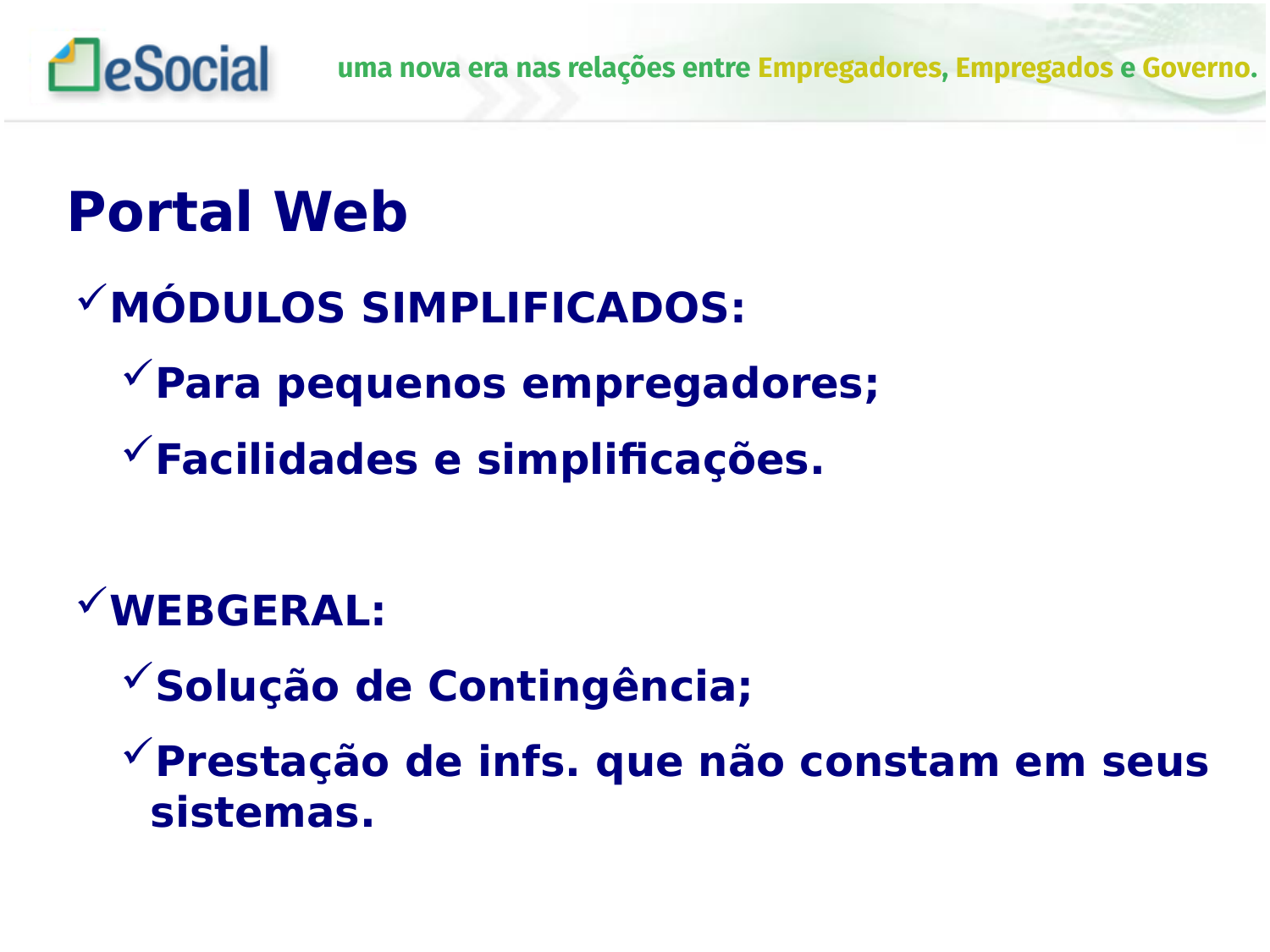

Portal Web
MÓDULOS SIMPLIFICADOS:
Para pequenos empregadores;
Facilidades e simplificações.

WEBGERAL:
Solução de Contingência;
Prestação de infs. que não constam em seus sistemas.